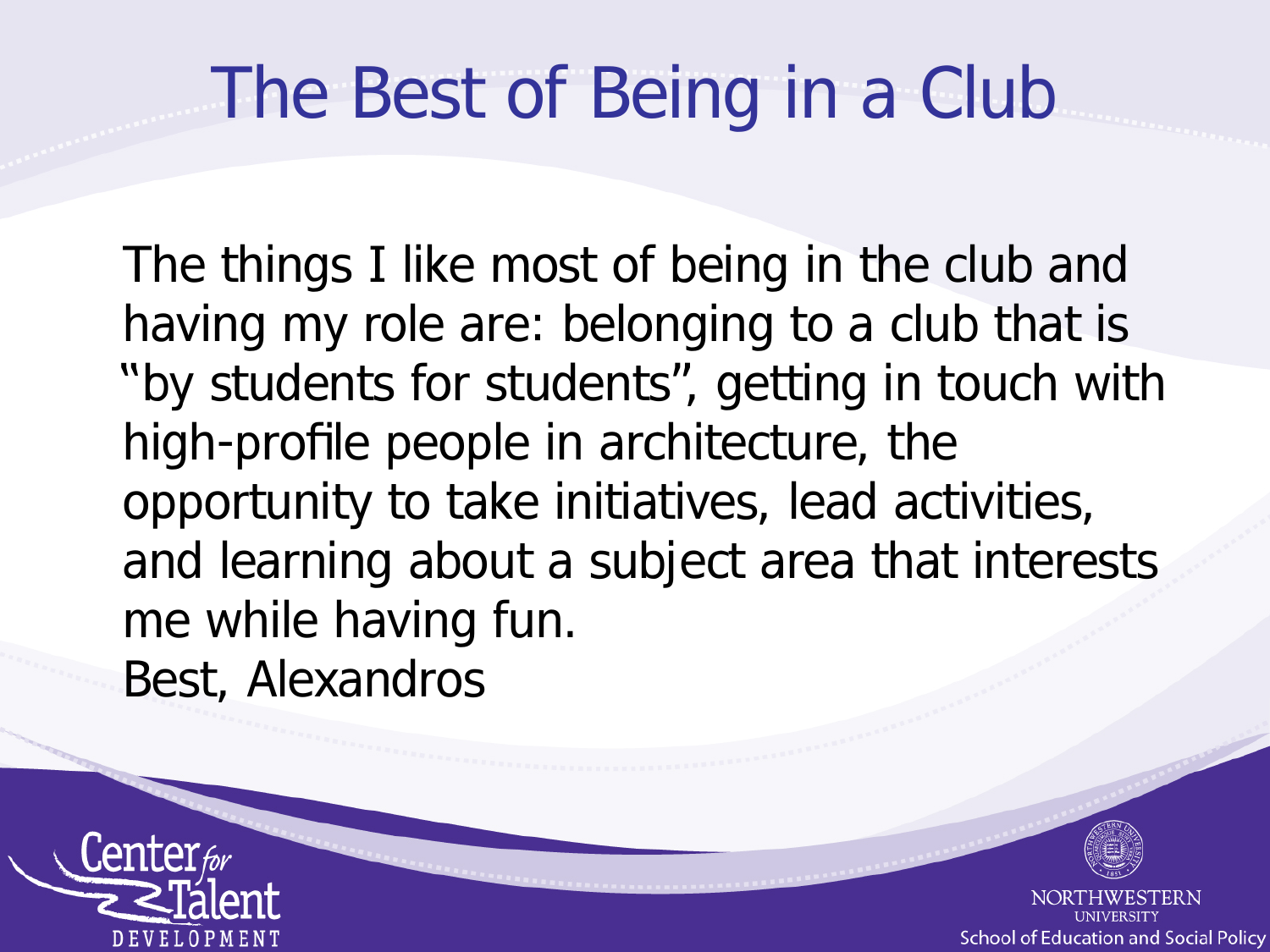

# The Best of Being in a Club
The things I like most of being in the club and having my role are: belonging to a club that is “by students for students”, getting in touch with high-profile people in architecture, the opportunity to take initiatives, lead activities, and learning about a subject area that interests me while having fun.
Best, Alexandros